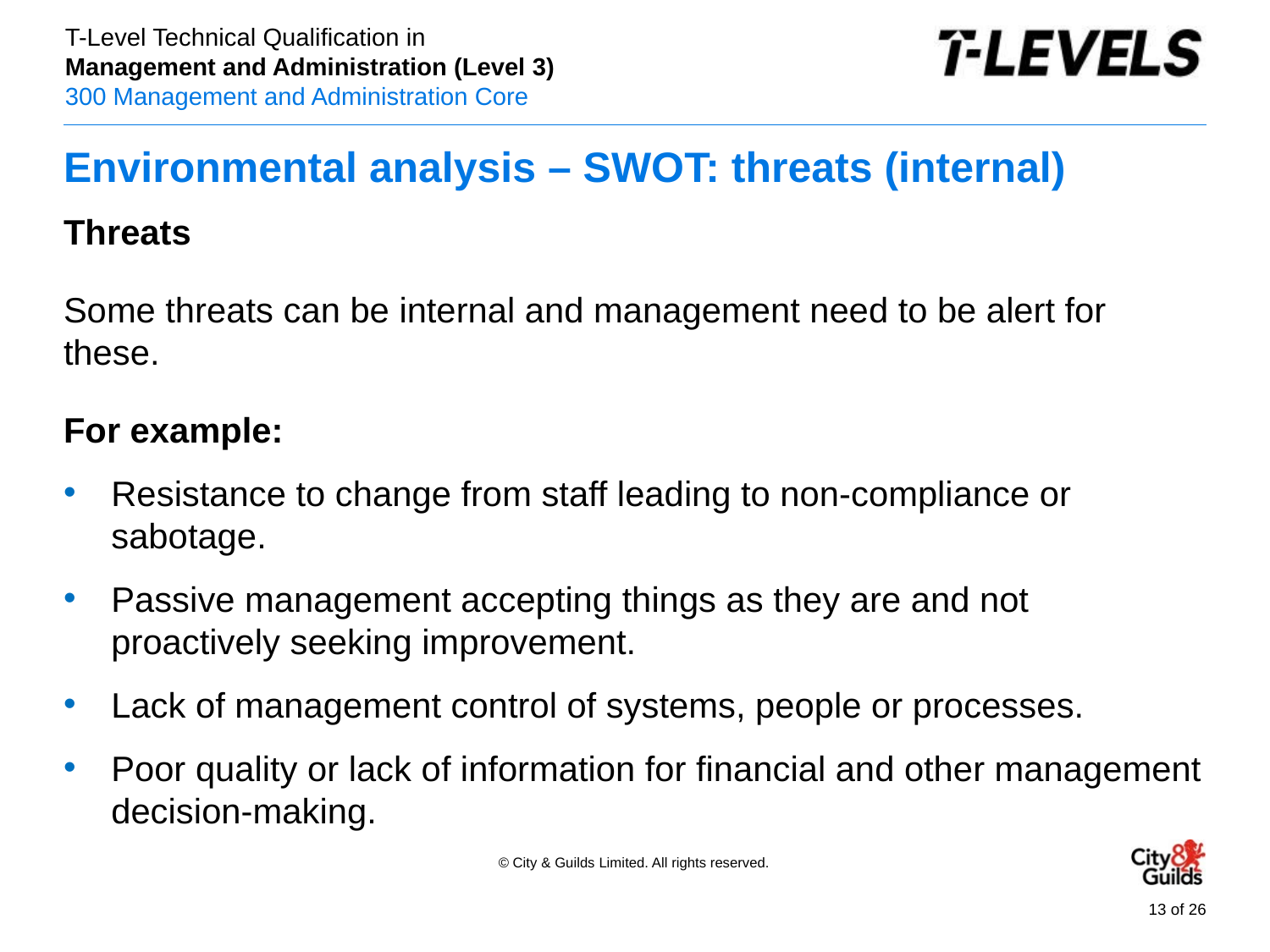

# Environmental analysis – SWOT: threats (internal)
Threats
Some threats can be internal and management need to be alert for these.
For example:
Resistance to change from staff leading to non-compliance or sabotage.
Passive management accepting things as they are and not proactively seeking improvement.
Lack of management control of systems, people or processes.
Poor quality or lack of information for financial and other management decision-making.